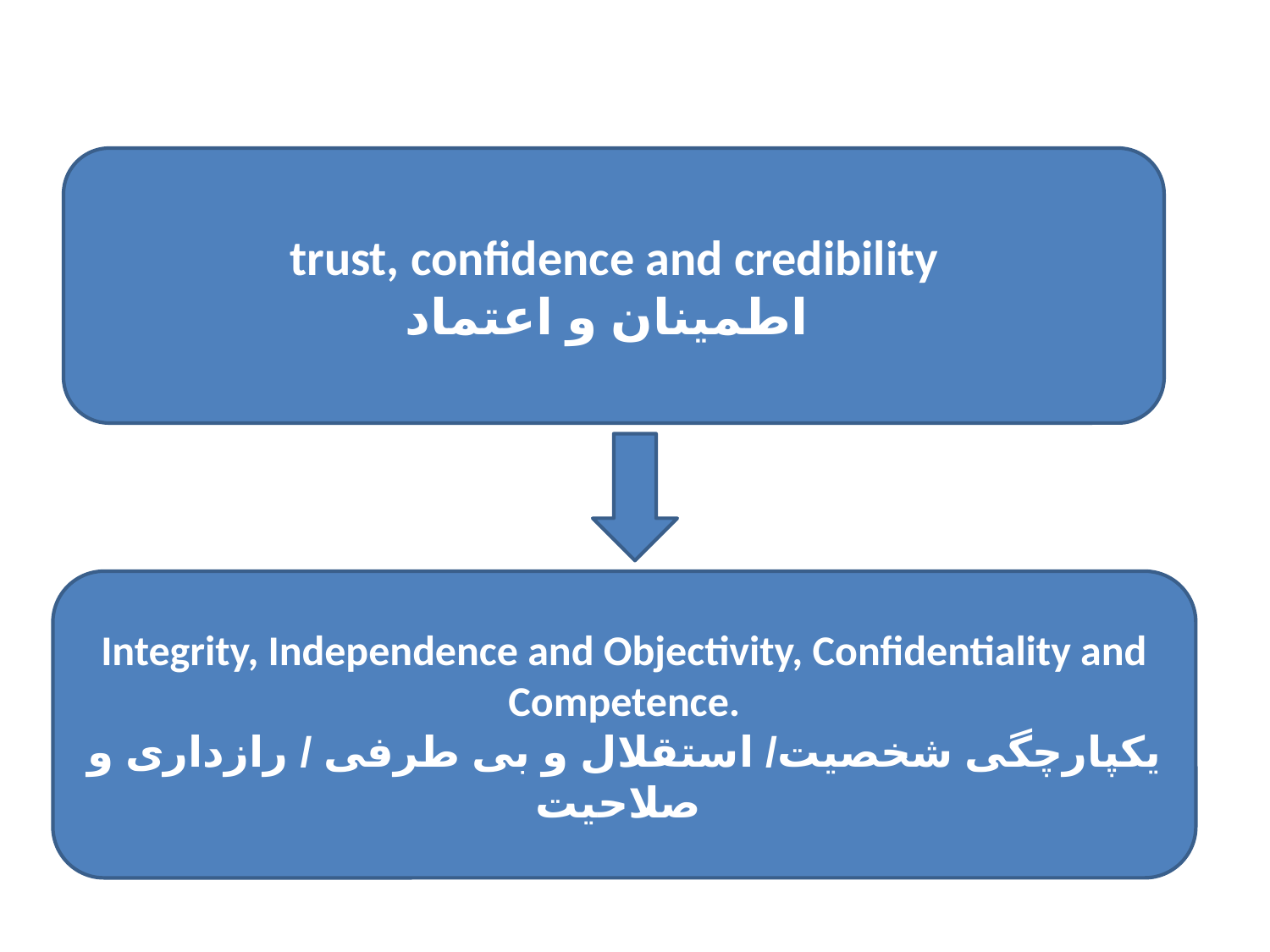

#
trust, confidence and credibility
اطمینان و اعتماد

Integrity, Independence and Objectivity, Confidentiality and Competence.
یکپارچگی شخصیت/ استقلال و بی طرفی / رازداری و صلاحیت